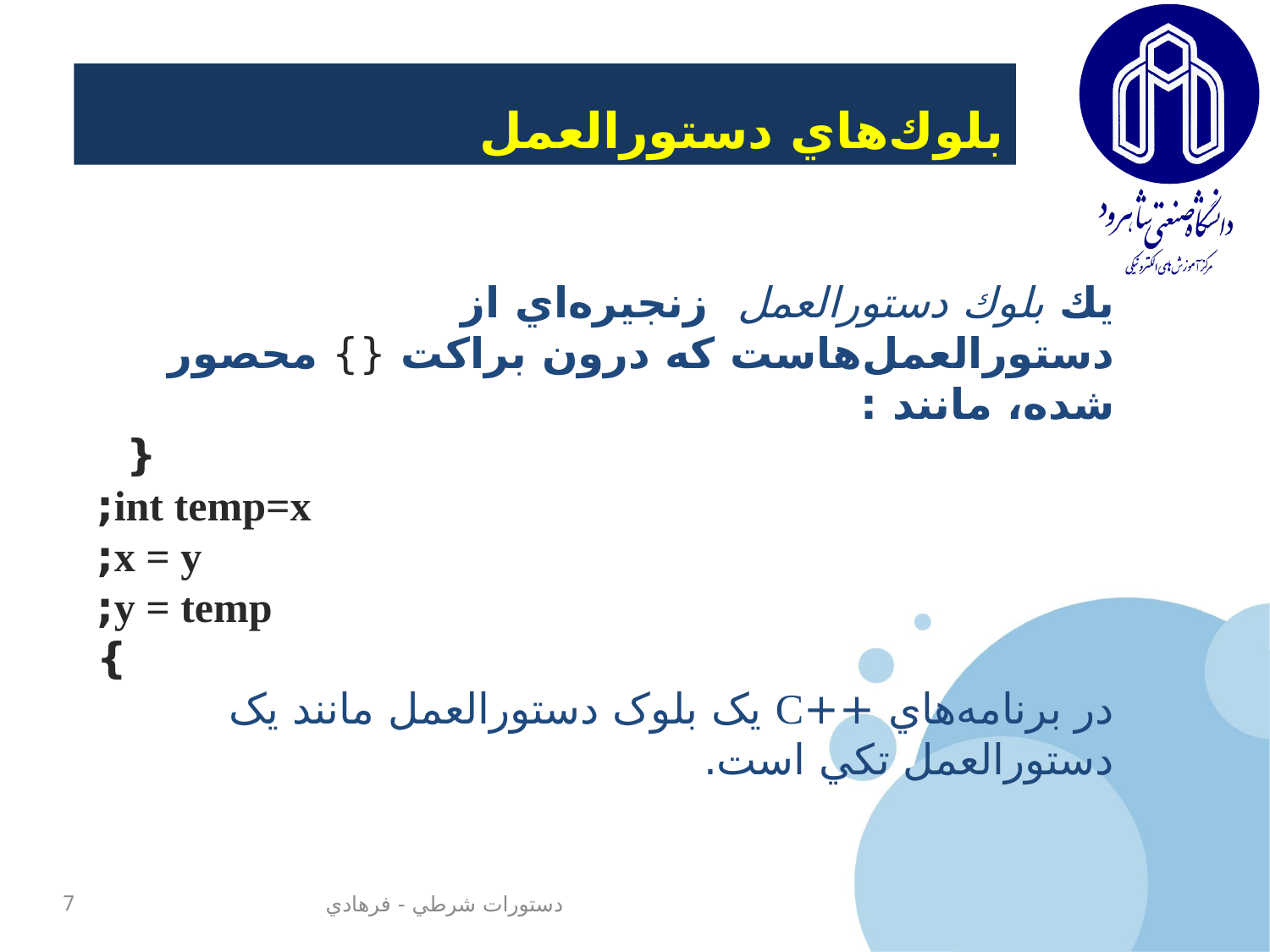

بلوك‌هاي دستورالعمل
يك بلوك دستورالعمل  زنجيره‌اي از دستورالعمل‌هاست كه درون براكت {} محصور شده، مانند :
{
   int temp=x;
   x = y;
   y = temp;
}
در برنامه‌هاي ++C يک بلوک دستورالعمل مانند يک دستورالعمل تکي است.
7
دستورات شرطي - فرهادي